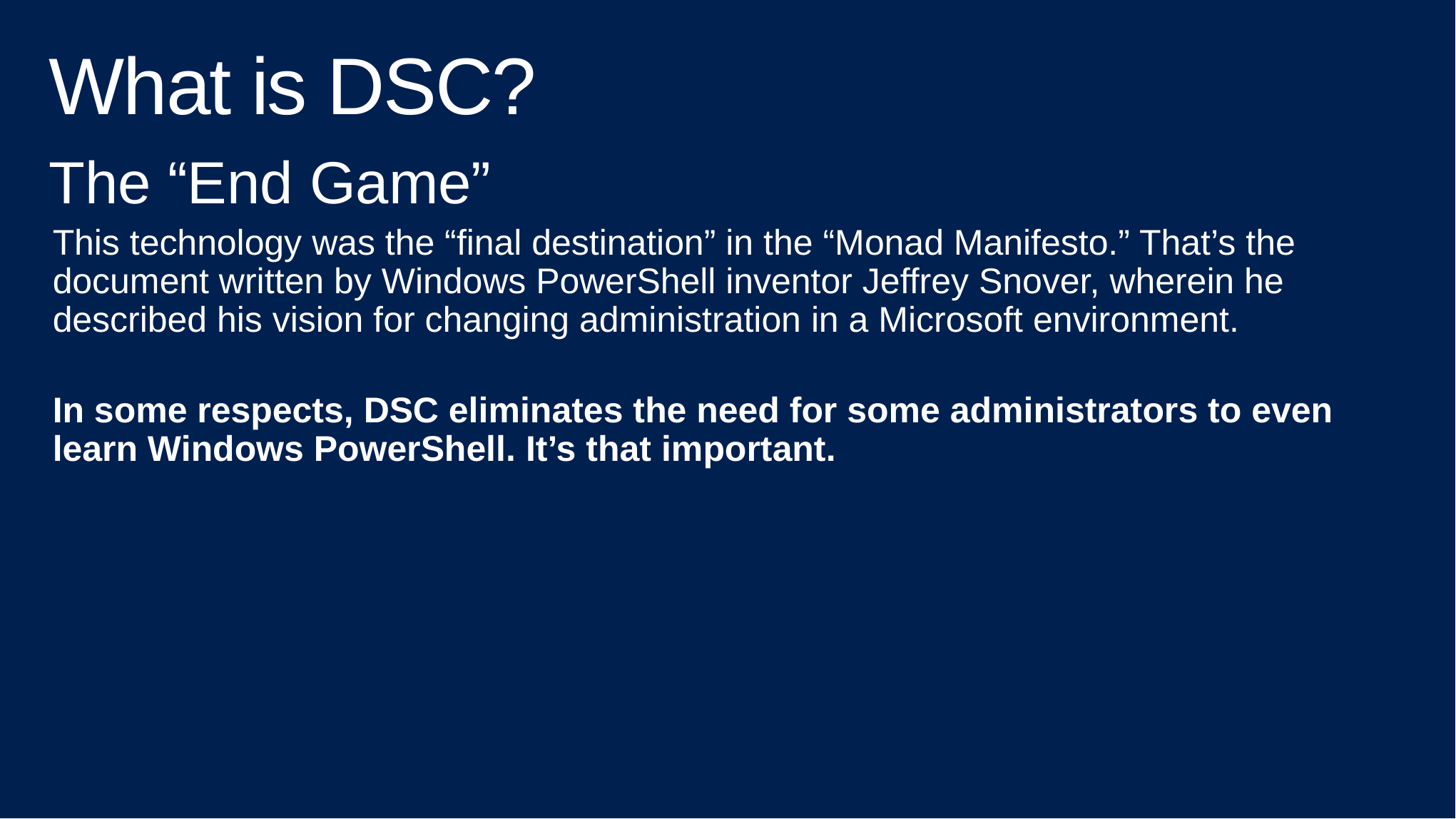

# What is DSC?
The “End Game”
This technology was the “final destination” in the “Monad Manifesto.” That’s the document written by Windows PowerShell inventor Jeffrey Snover, wherein he described his vision for changing administration in a Microsoft environment.

In some respects, DSC eliminates the need for some administrators to even learn Windows PowerShell. It’s that important.